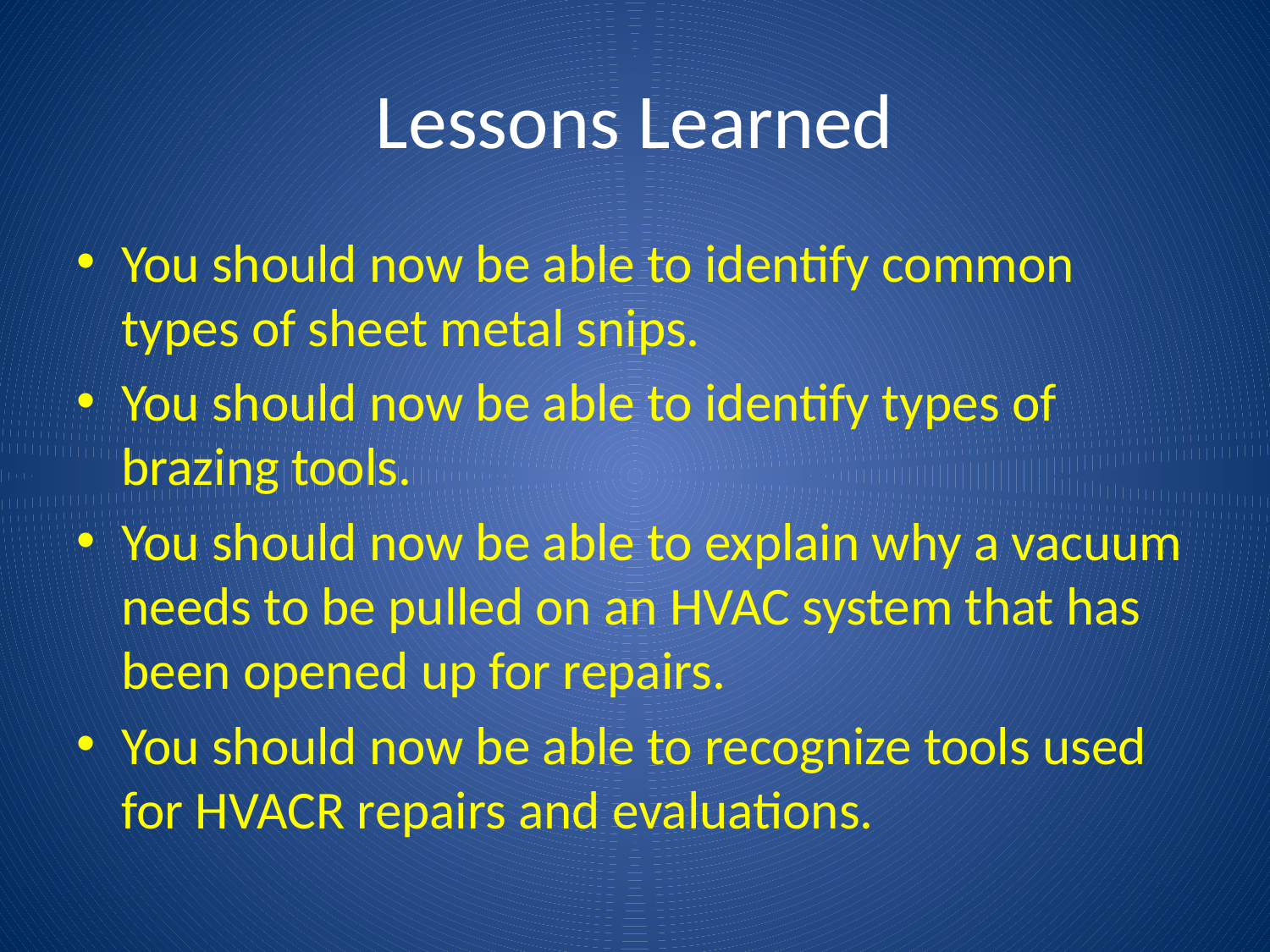

# Lessons Learned
You should now be able to identify common types of sheet metal snips.
You should now be able to identify types of brazing tools.
You should now be able to explain why a vacuum needs to be pulled on an HVAC system that has been opened up for repairs.
You should now be able to recognize tools used for HVACR repairs and evaluations.